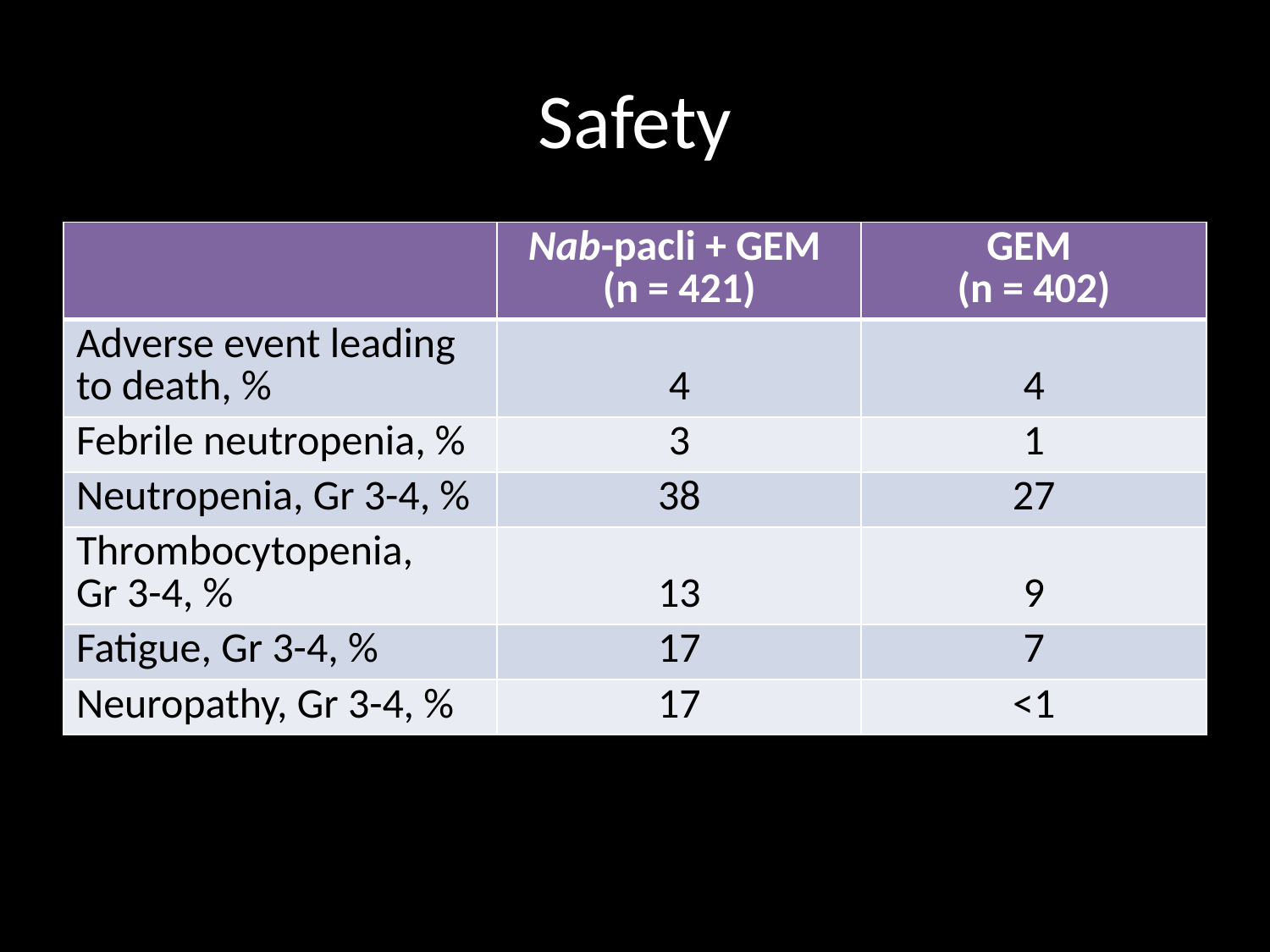

# Safety
|  | Nab-pacli + GEM (n = 421) | GEM (n = 402) |
| --- | --- | --- |
| Adverse event leading to death, % | 4 | 4 |
| Febrile neutropenia, % | 3 | 1 |
| Neutropenia, Gr 3-4, % | 38 | 27 |
| Thrombocytopenia, Gr 3-4, % | 13 | 9 |
| Fatigue, Gr 3-4, % | 17 | 7 |
| Neuropathy, Gr 3-4, % | 17 | <1 |